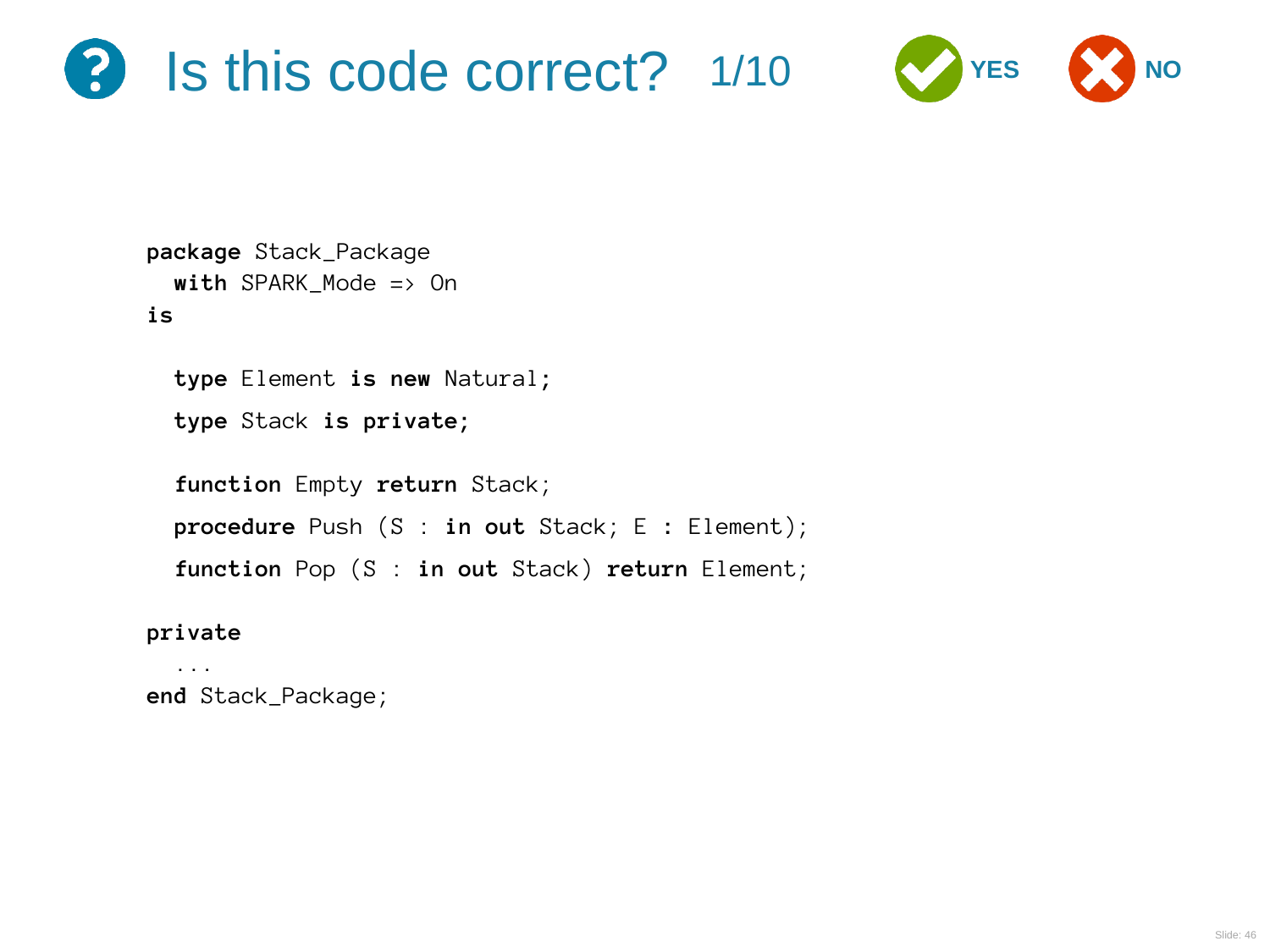

# 1/10
package Stack_Package
  with SPARK_Mode => On
is

  type Element is new Natural;
  type Stack is private;

  function Empty return Stack;
  procedure Push (S : in out Stack; E : Element);
  function Pop (S : in out Stack) return Element;

private
  ...
end Stack_Package;